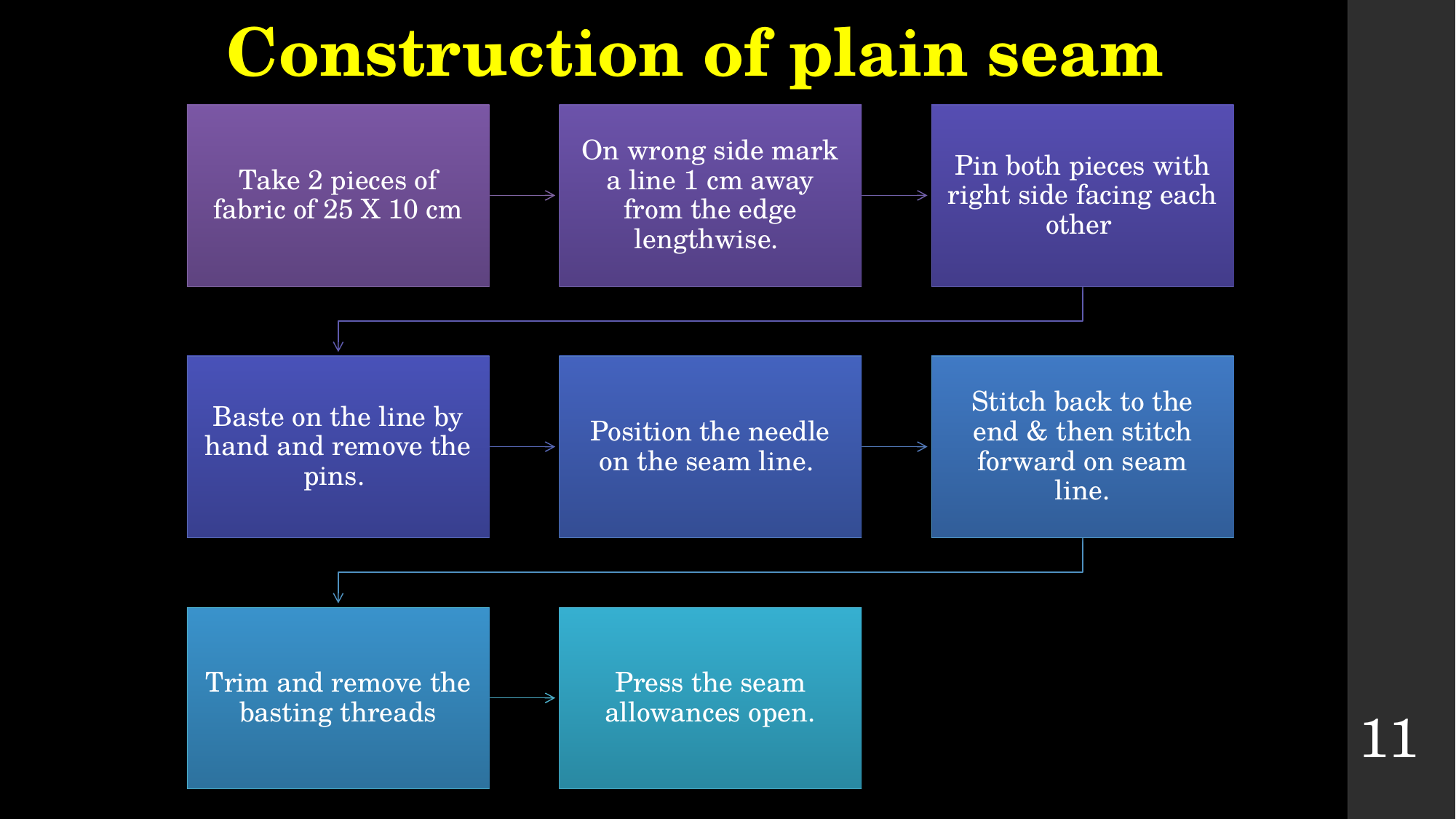

# Construction of plain seam

Take 2 pieces of fabric of 25 X 10 cm

On wrong side mark a line 1 cm away from the edge lengthwise.

Pin both pieces with right side facing each other

Baste on the line by hand and remove the pins.

Position the needle on the seam line.

Stitch back to the end & then stitch forward on seam line.

Trim and remove the basting threads
Press the seam allowances open.
11